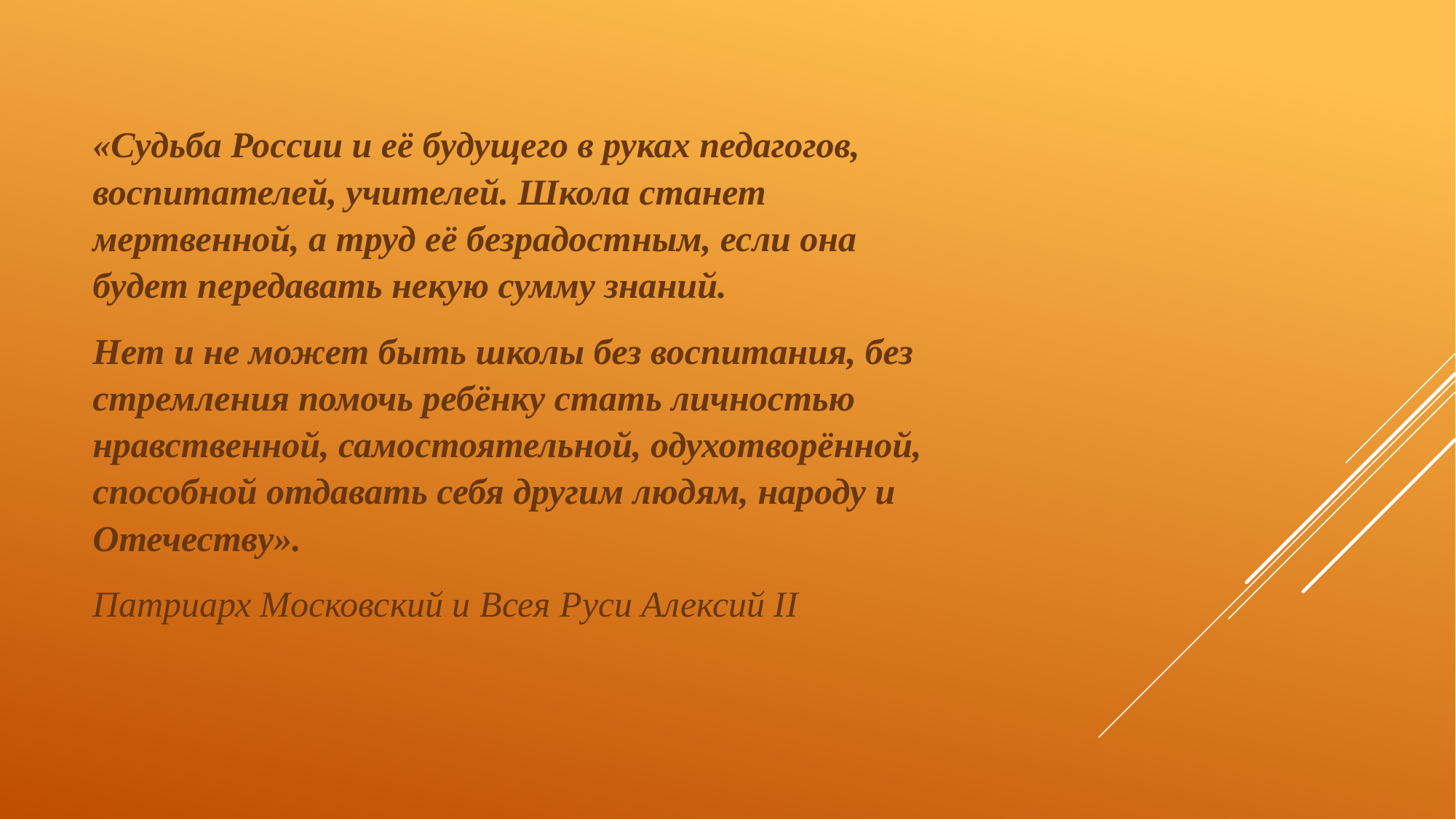

«Судьба России и её будущего в руках педагогов, воспитателей, учителей. Школа станет мертвенной, а труд её безрадостным, если она будет передавать некую сумму знаний.
Нет и не может быть школы без воспитания, без стремления помочь ребёнку стать личностью нравственной, самостоятельной, одухотворённой, способной отдавать себя другим людям, народу и Отечеству».
Патриарх Московский и Всея Руси Алексий II

#